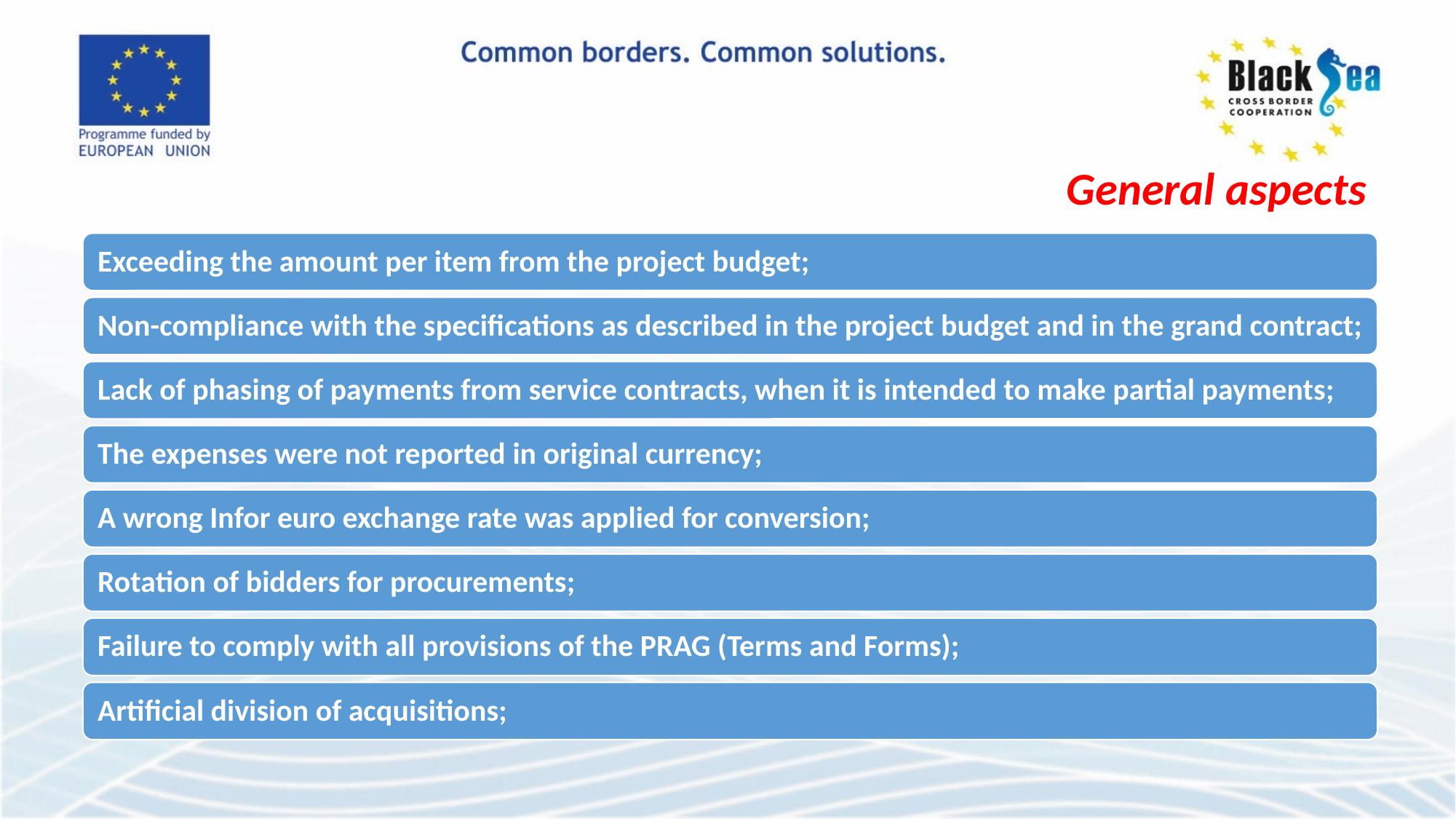

General aspects
Exceeding the amount per item from the project budget;
Non-compliance with the specifications as described in the project budget and in the grand contract;
Lack of phasing of payments from service contracts, when it is intended to make partial payments;
The expenses were not reported in original currency;
A wrong Infor euro exchange rate was applied for conversion;
Rotation of bidders for procurements;
Failure to comply with all provisions of the PRAG (Terms and Forms);
Artificial division of acquisitions;